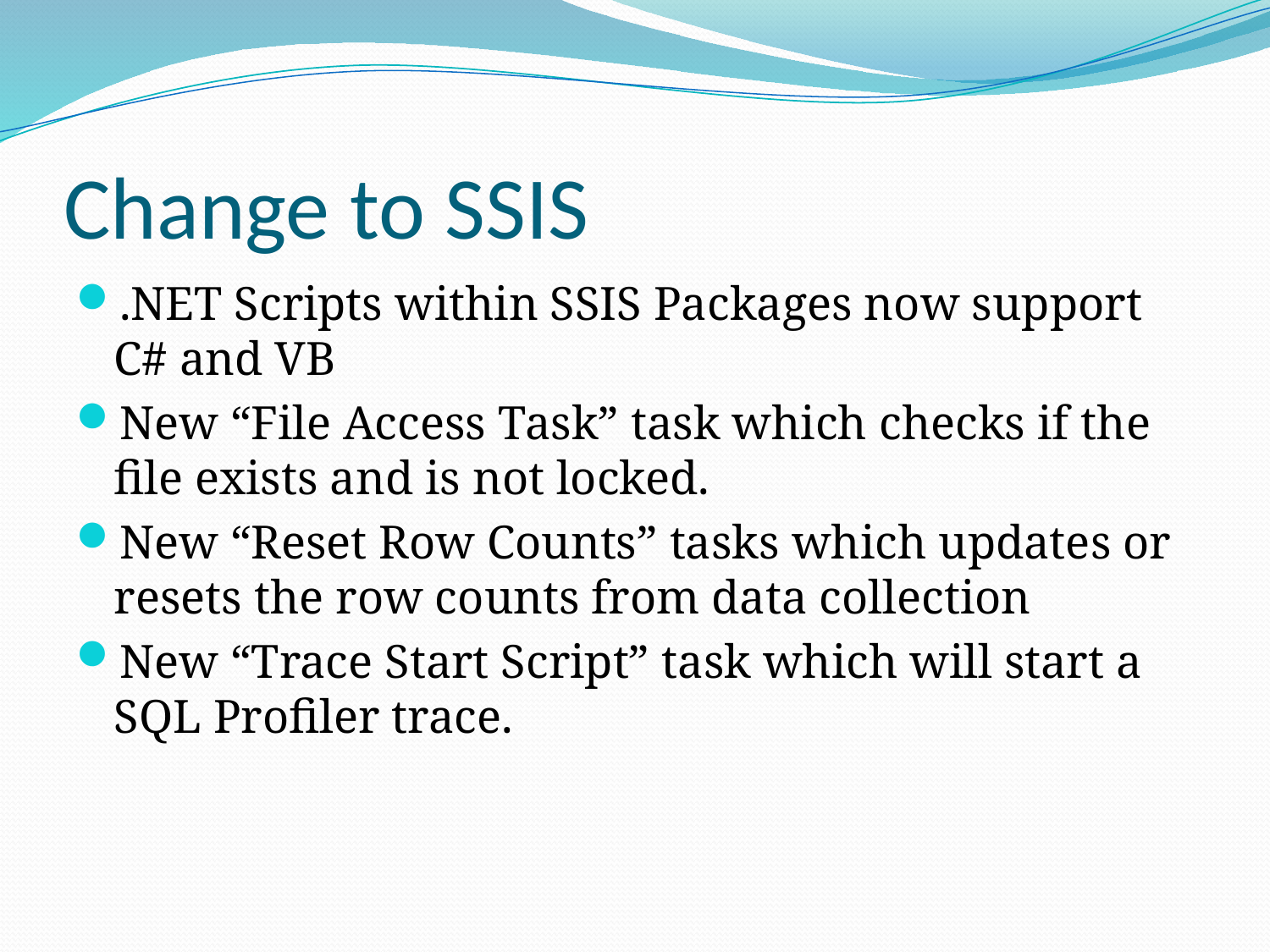

# Change to SSIS
.NET Scripts within SSIS Packages now support C# and VB
New “File Access Task” task which checks if the file exists and is not locked.
New “Reset Row Counts” tasks which updates or resets the row counts from data collection
New “Trace Start Script” task which will start a SQL Profiler trace.